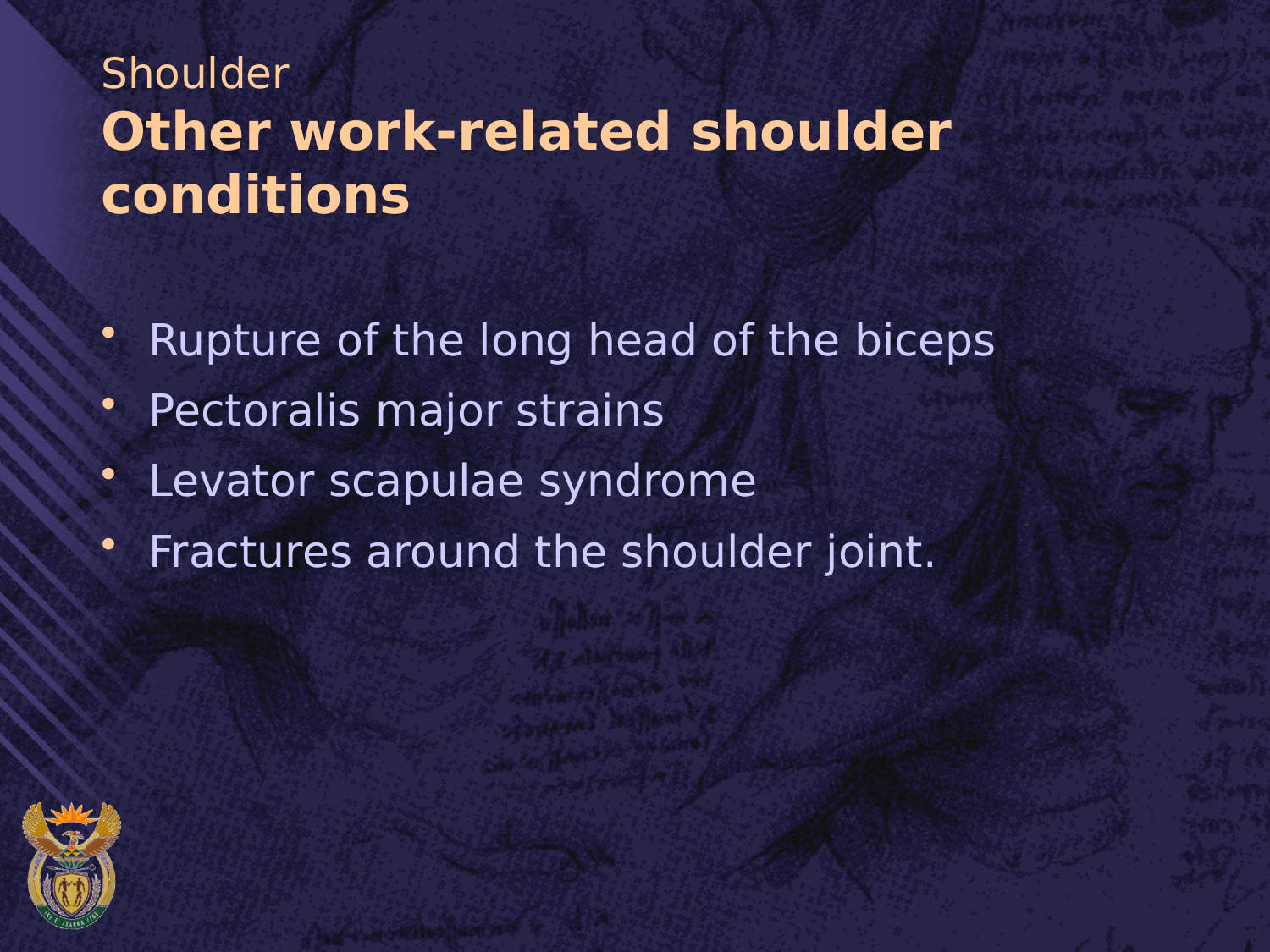

# Shoulder Other work-related shoulder conditions

Rupture of the long head of the biceps
Pectoralis major strains
Levator scapulae syndrome
Fractures around the shoulder joint.